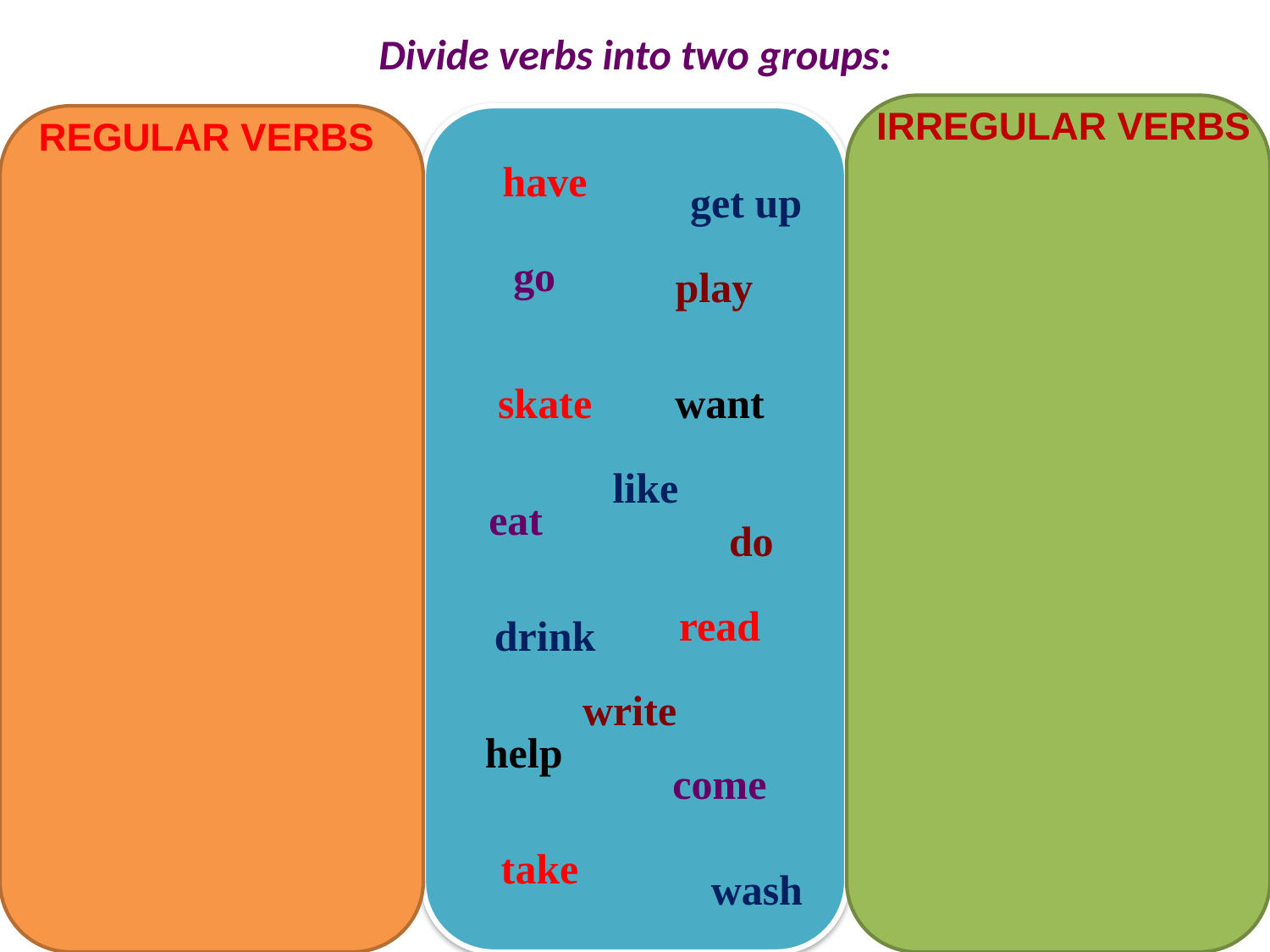

Divide verbs into two groups:

IRREGULAR VERBS

REGULAR VERBS

have
get up
go
play
skate
want
like
eat
do
read
drink
write
help
come
take
wash